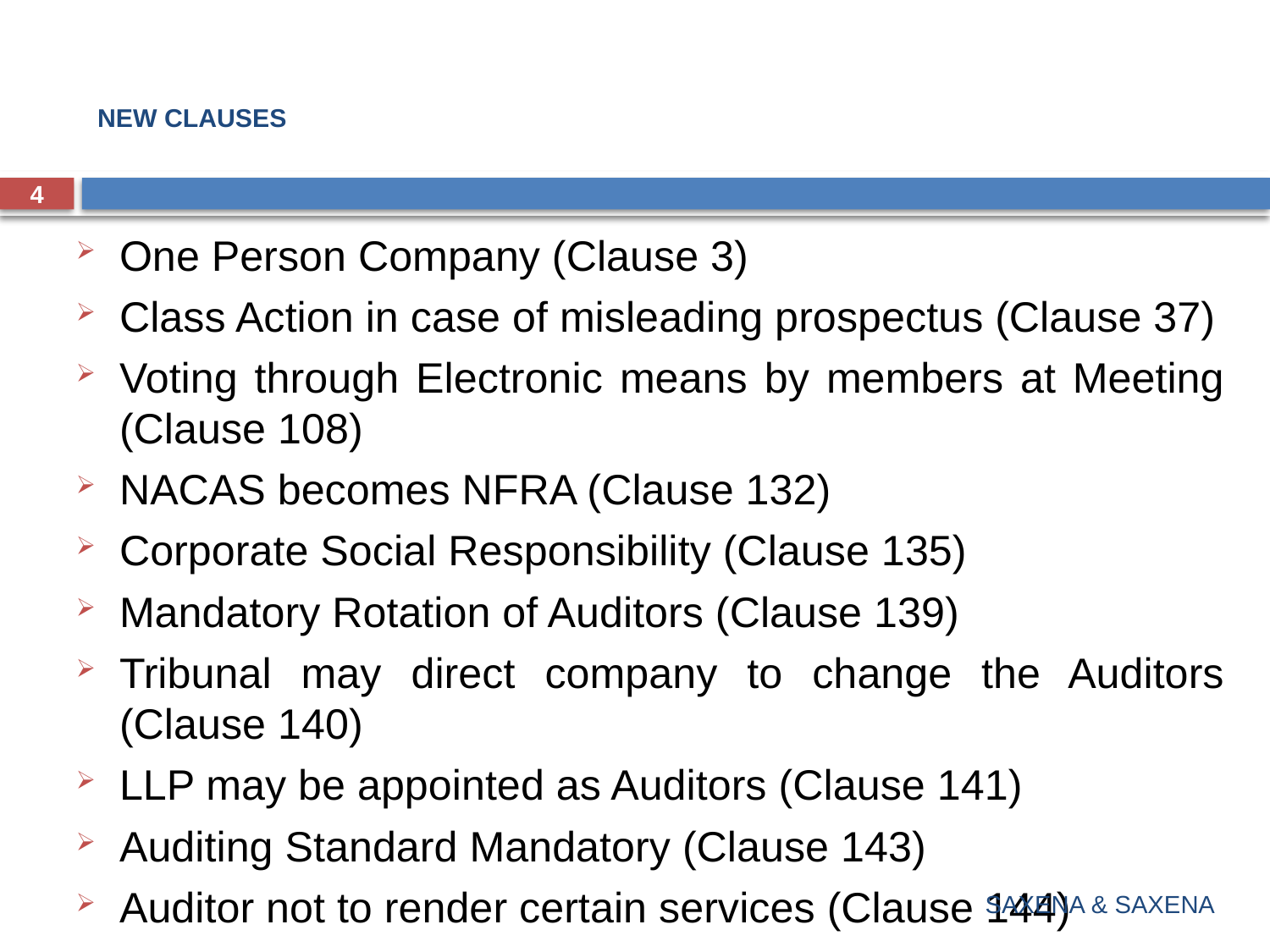

# NEW CLAUSES
4
One Person Company (Clause 3)
Class Action in case of misleading prospectus (Clause 37)
Voting through Electronic means by members at Meeting (Clause 108)
NACAS becomes NFRA (Clause 132)
Corporate Social Responsibility (Clause 135)
Mandatory Rotation of Auditors (Clause 139)
Tribunal may direct company to change the Auditors (Clause 140)
LLP may be appointed as Auditors (Clause 141)
Auditing Standard Mandatory (Clause 143)
Auditor not to render certain services (Clause 144)

SAXENA & SAXENA